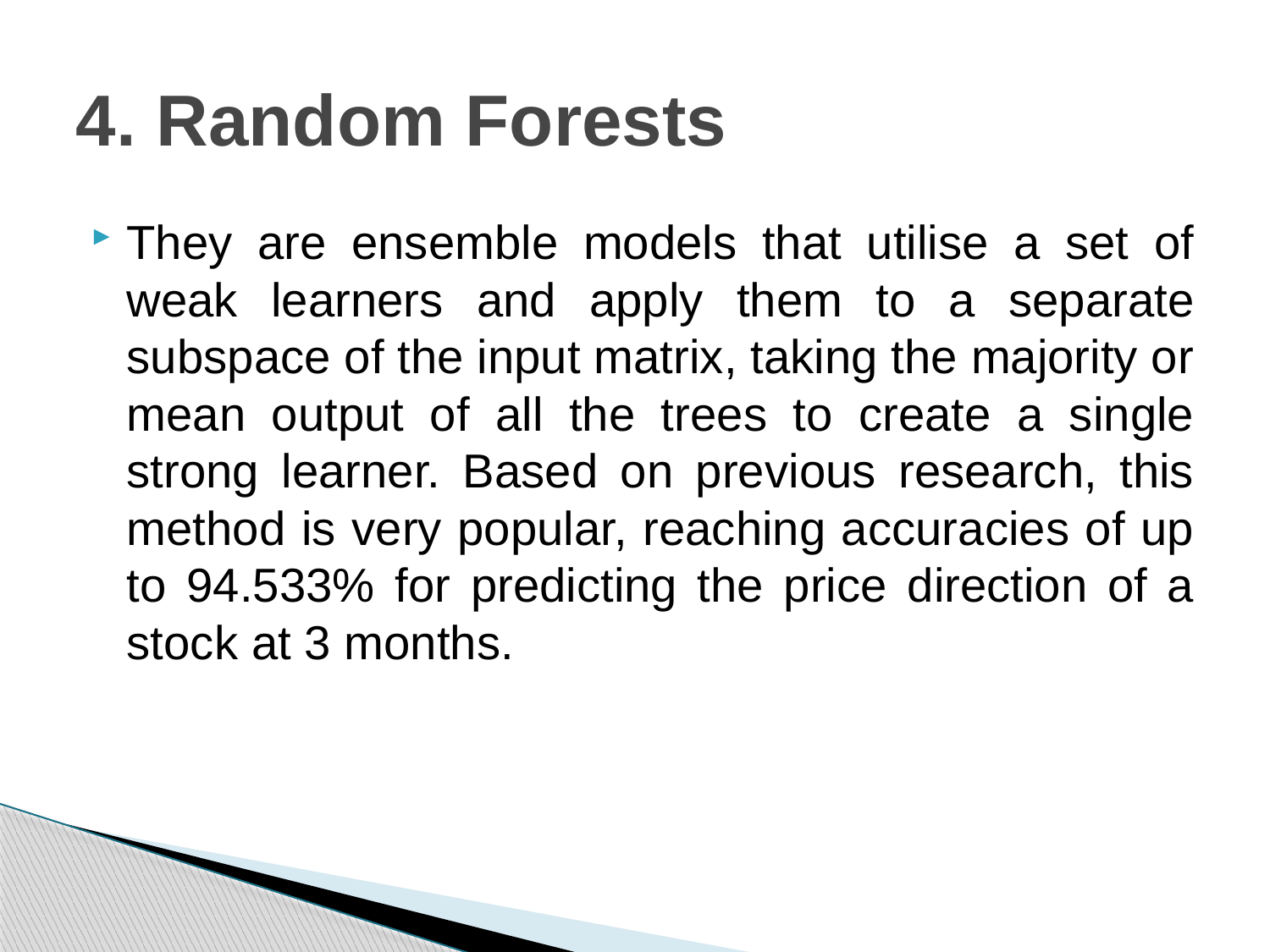

# 4. Random Forests
They are ensemble models that utilise a set of weak learners and apply them to a separate subspace of the input matrix, taking the majority or mean output of all the trees to create a single strong learner. Based on previous research, this method is very popular, reaching accuracies of up to 94.533% for predicting the price direction of a stock at 3 months.